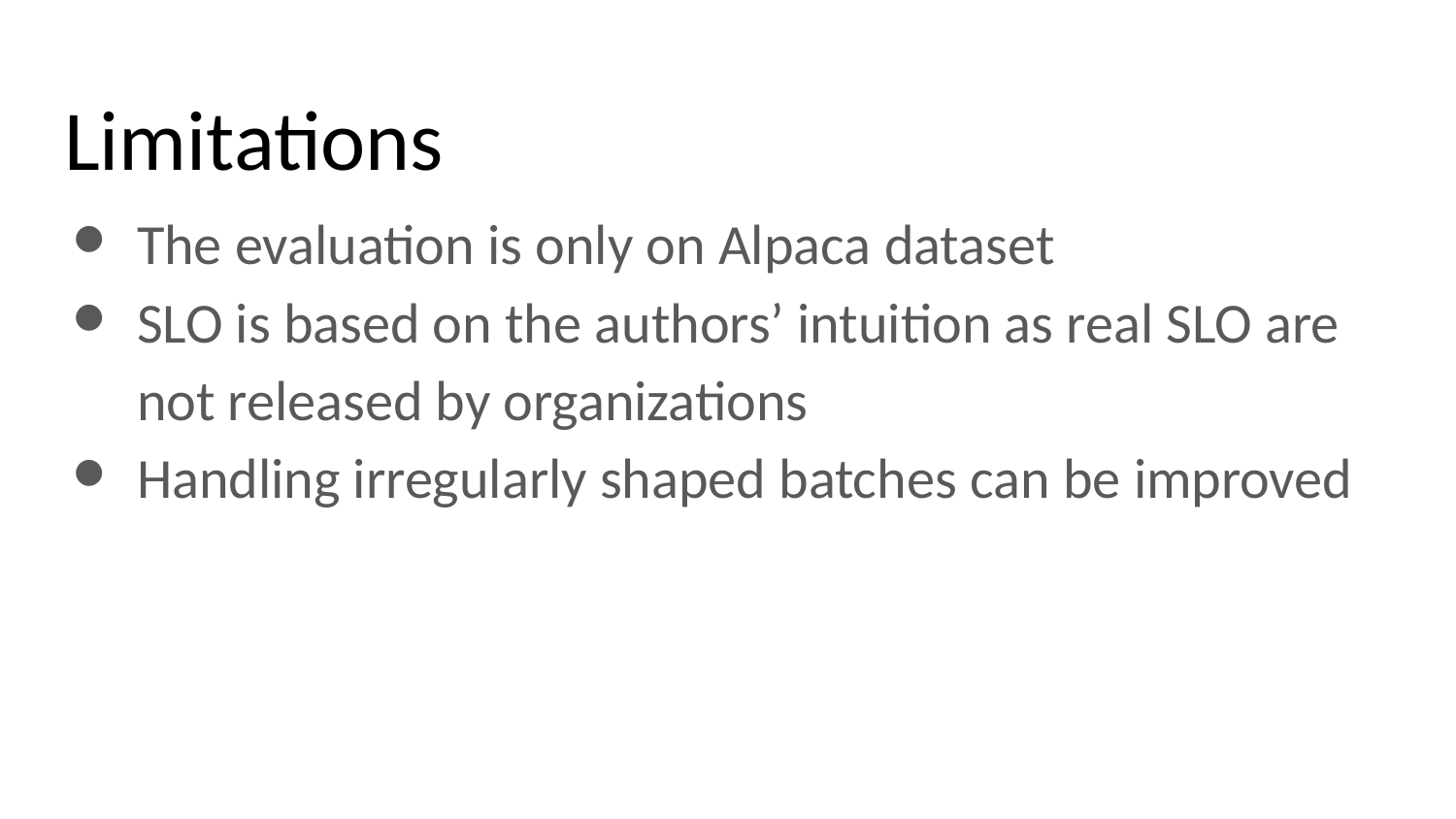

# Limitations
The evaluation is only on Alpaca dataset
SLO is based on the authors’ intuition as real SLO are not released by organizations
Handling irregularly shaped batches can be improved